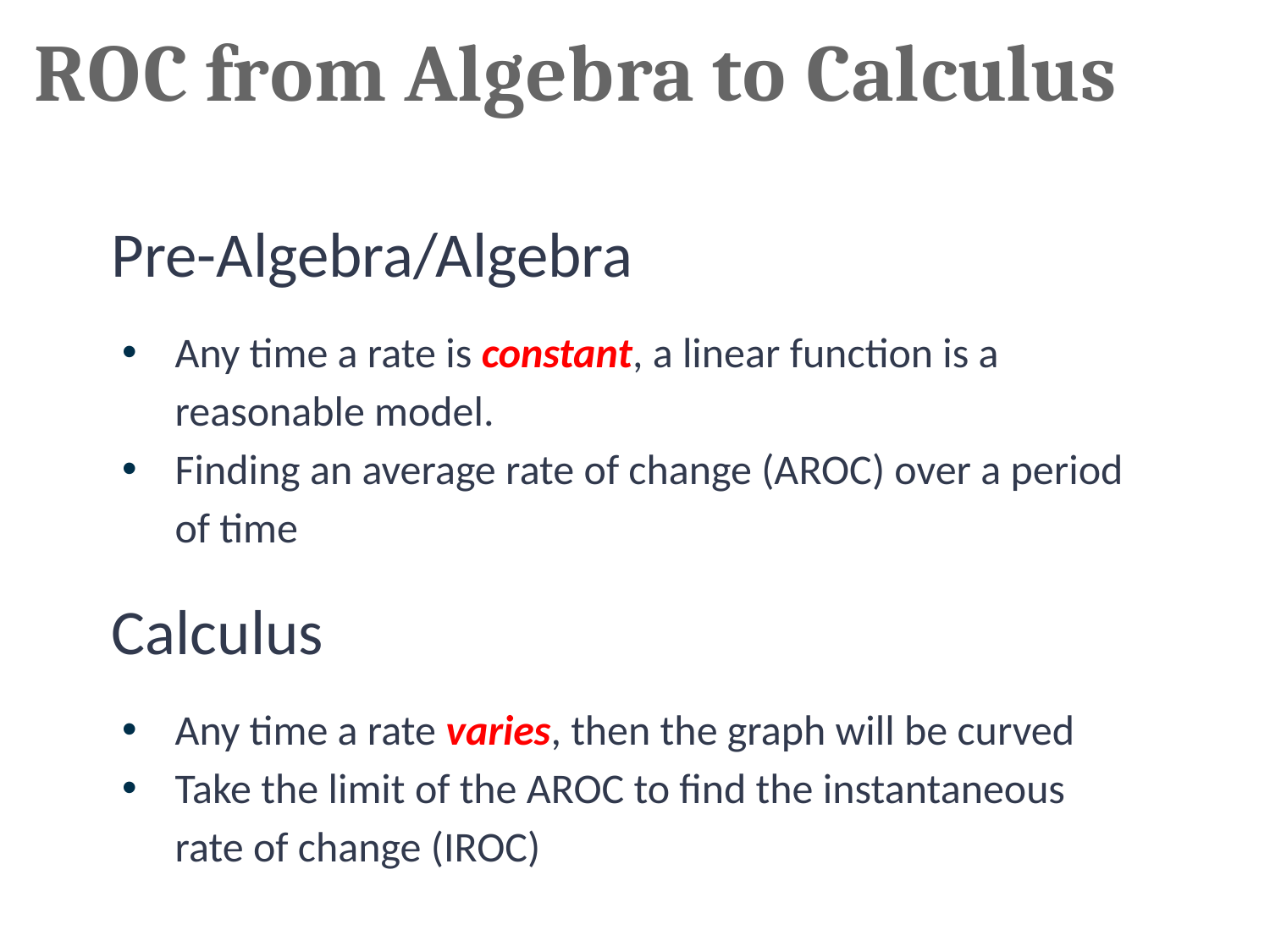

# ROC from Algebra to Calculus
Pre-Algebra/Algebra
Any time a rate is constant, a linear function is a reasonable model.
Finding an average rate of change (AROC) over a period of time
Calculus
Any time a rate varies, then the graph will be curved
Take the limit of the AROC to find the instantaneous rate of change (IROC)